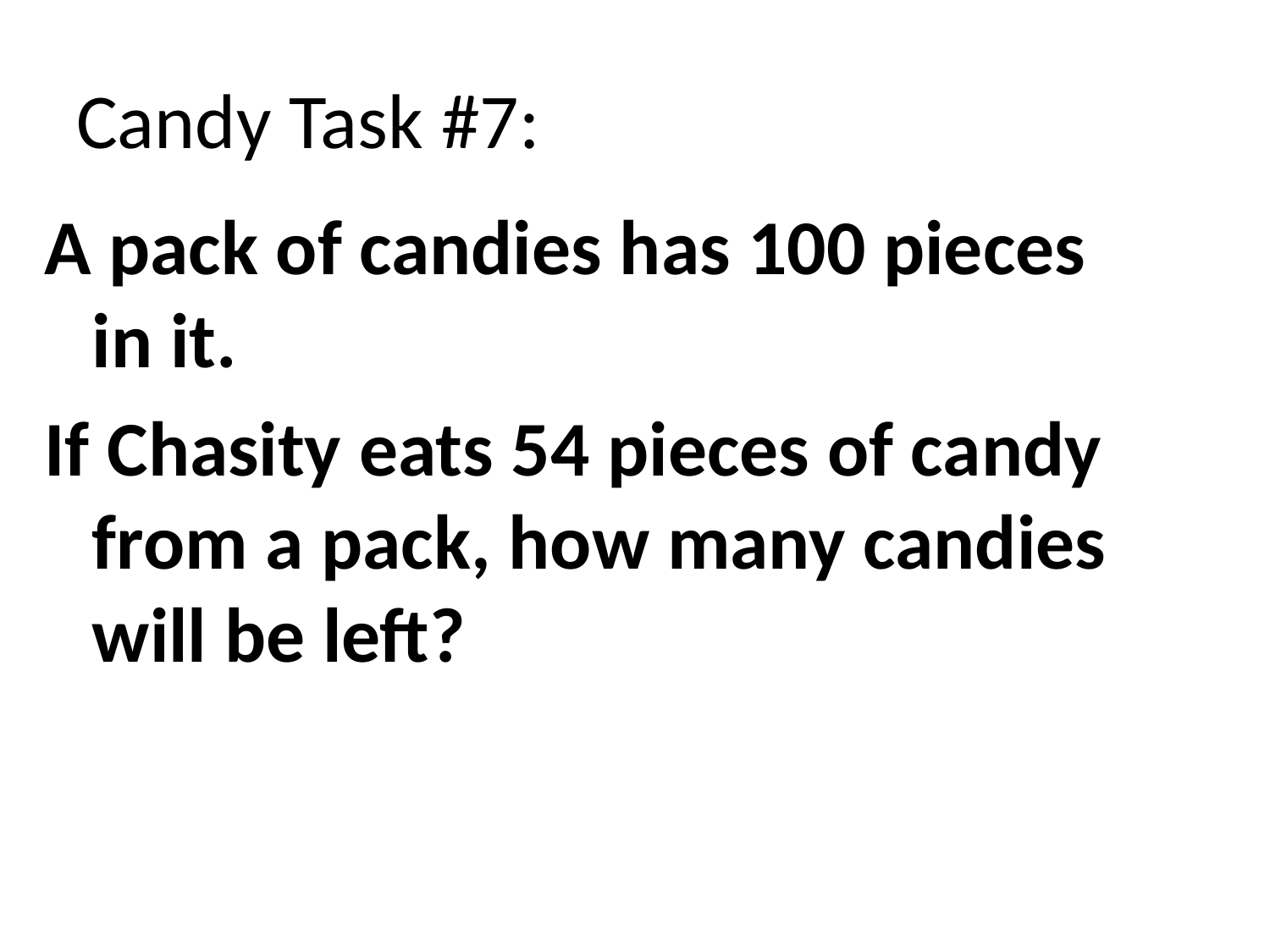

# Candy Task #7:
A pack of candies has 100 pieces in it.
If Chasity eats 54 pieces of candy from a pack, how many candies will be left?